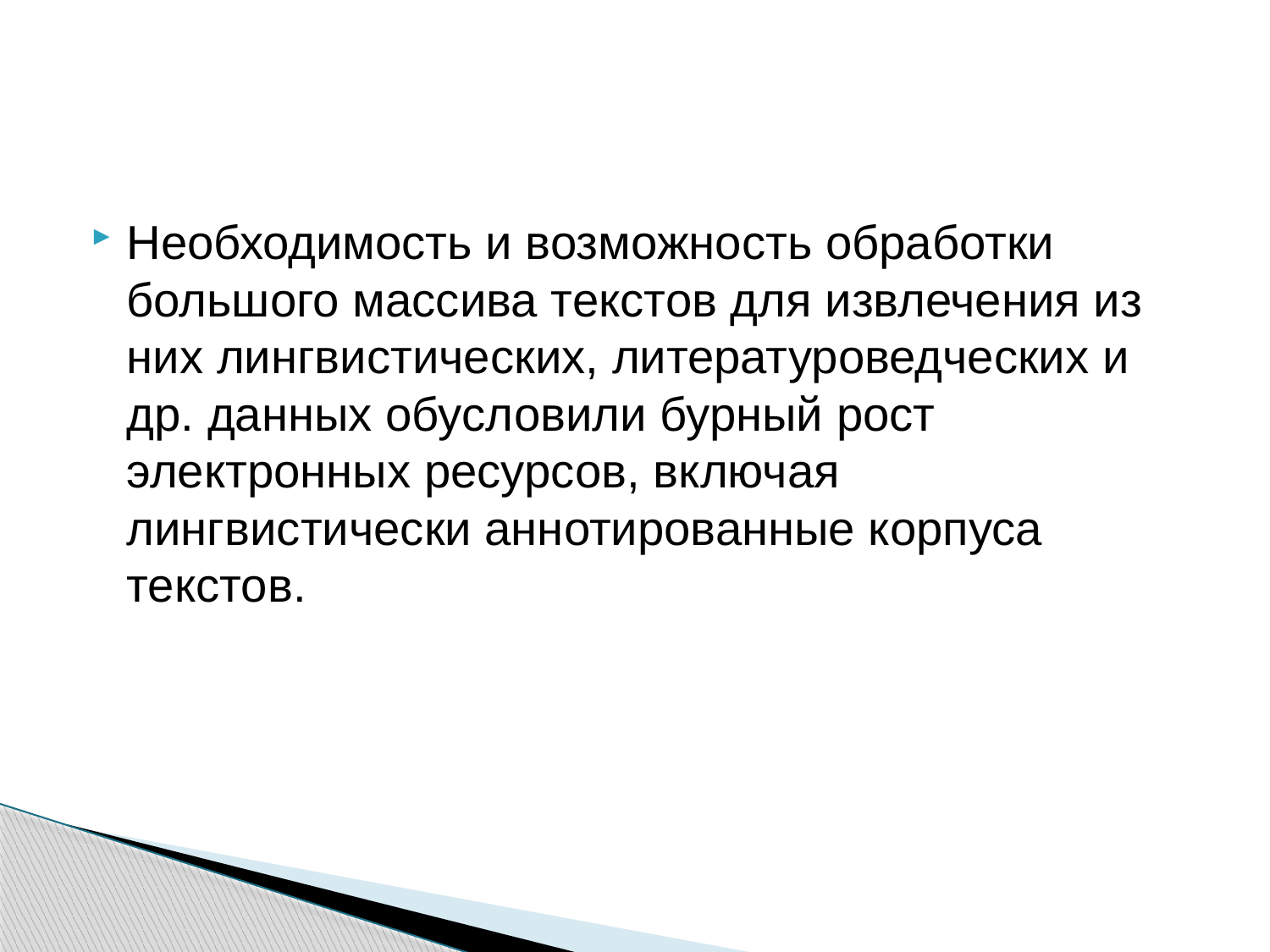

#
Необходимость и возможность обработки большого массива текстов для извлечения из них лингвистических, литературоведческих и др. данных обусловили бурный рост электронных ресурсов, включая лингвистически аннотированные корпуса текстов.